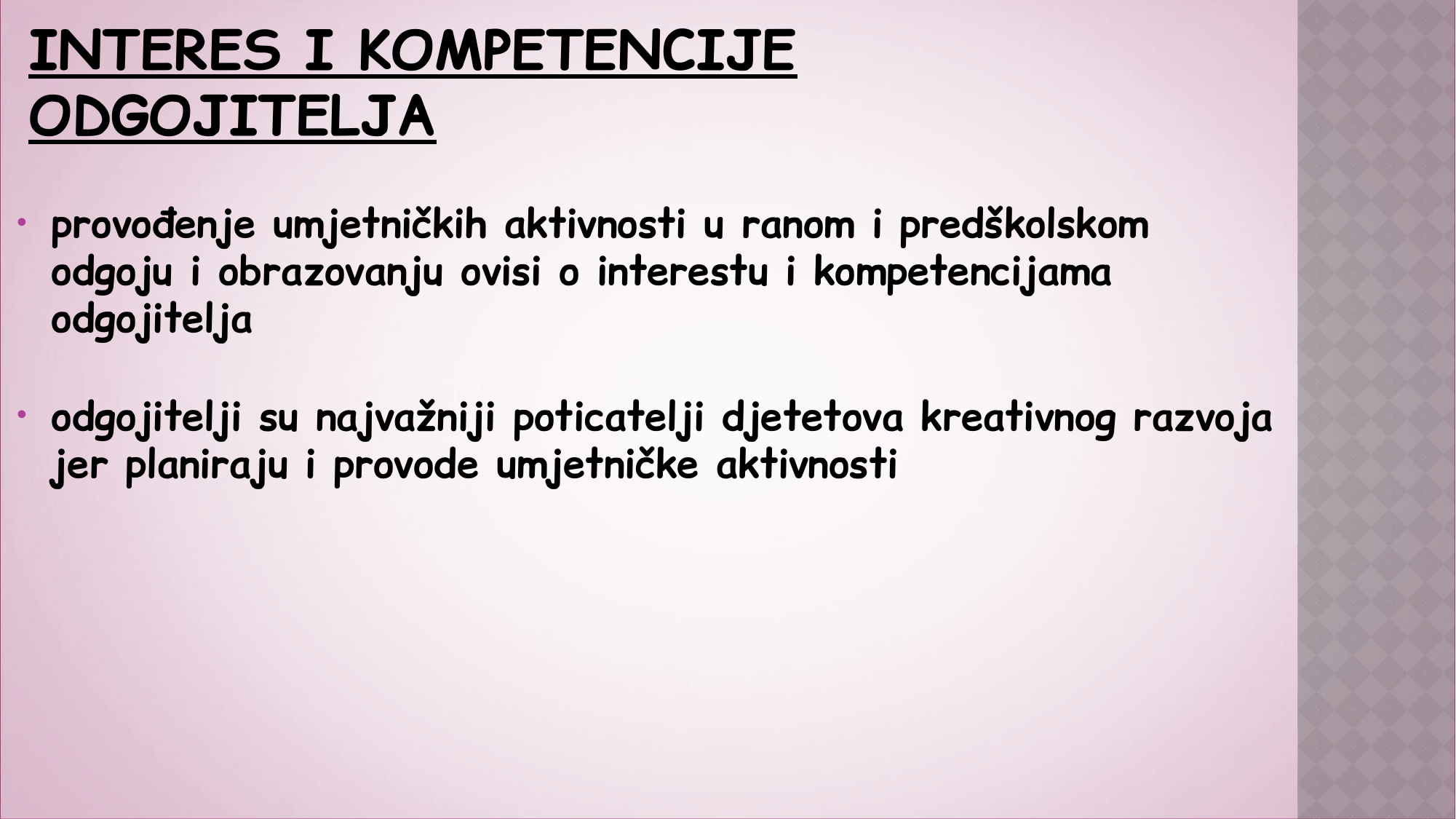

# interes i kompetencije odgojitelja
provođenje umjetničkih aktivnosti u ranom i predškolskom odgoju i obrazovanju ovisi o interestu i kompetencijama odgojitelja
odgojitelji su najvažniji poticatelji djetetova kreativnog razvoja jer planiraju i provode umjetničke aktivnosti